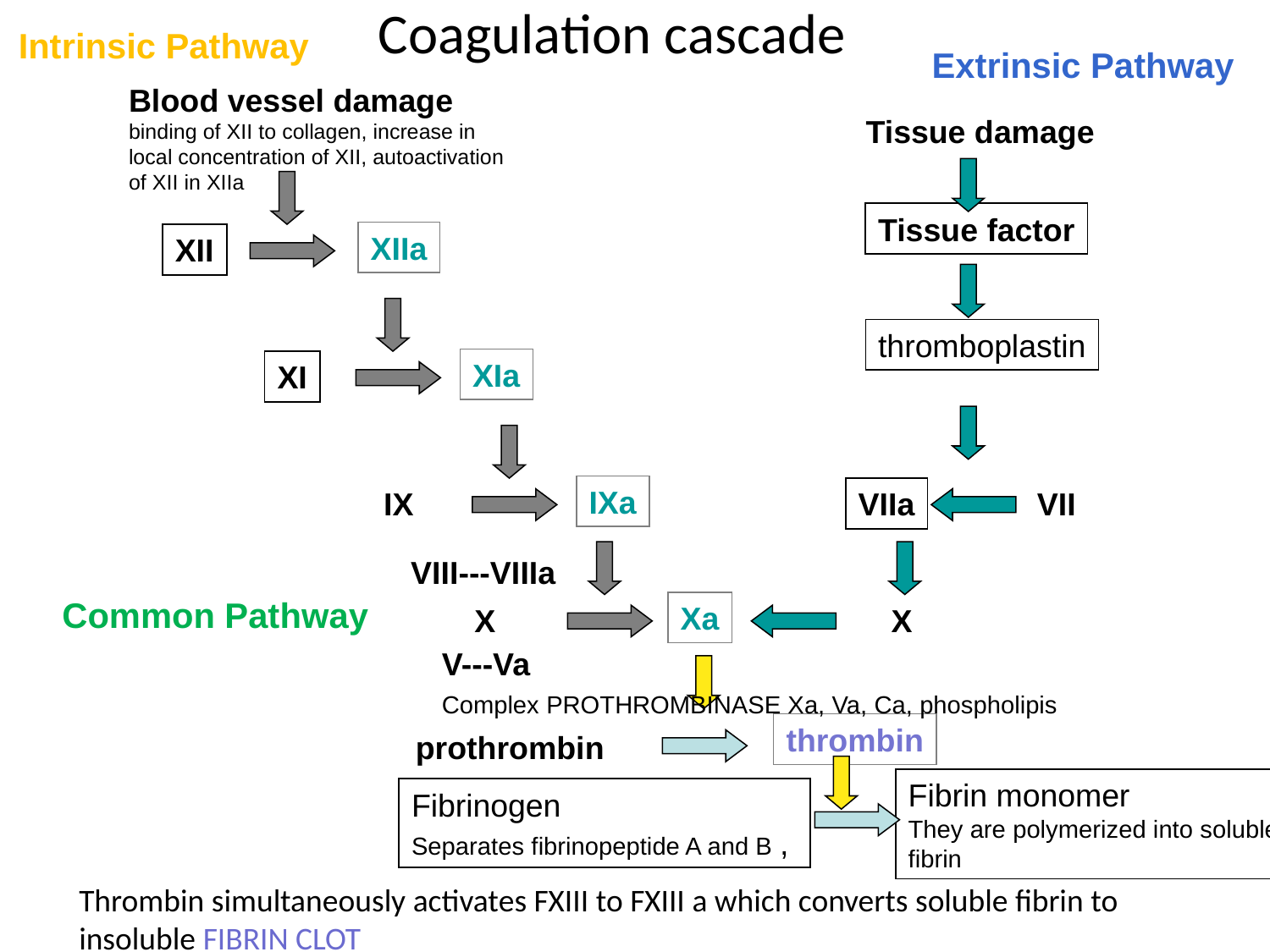

Coagulation cascade
Intrinsic Pathway

Extrinsic Pathway

Blood vessel damage
binding of XII to collagen, increase in local concentration of XII, autoactivation of XII in XIIa

Tissue damage

Tissue factor
XIIa
XII

thromboplastin
XIa
XI

IXa
IX
VIIa
VII

VIII---VIIIa
Common Pathway
Xa
X
X

V---Va
Complex PROTHROMBINASE Xa, Va, Ca, phospholipis

thrombin
prothrombin

Fibrin monomer
They are polymerized into soluble
fibrin
Fibrinogen
Separates fibrinopeptide A and B ,

Thrombin simultaneously activates FXIII to FXIII a which converts soluble fibrin to
insoluble FIBRIN CLOT